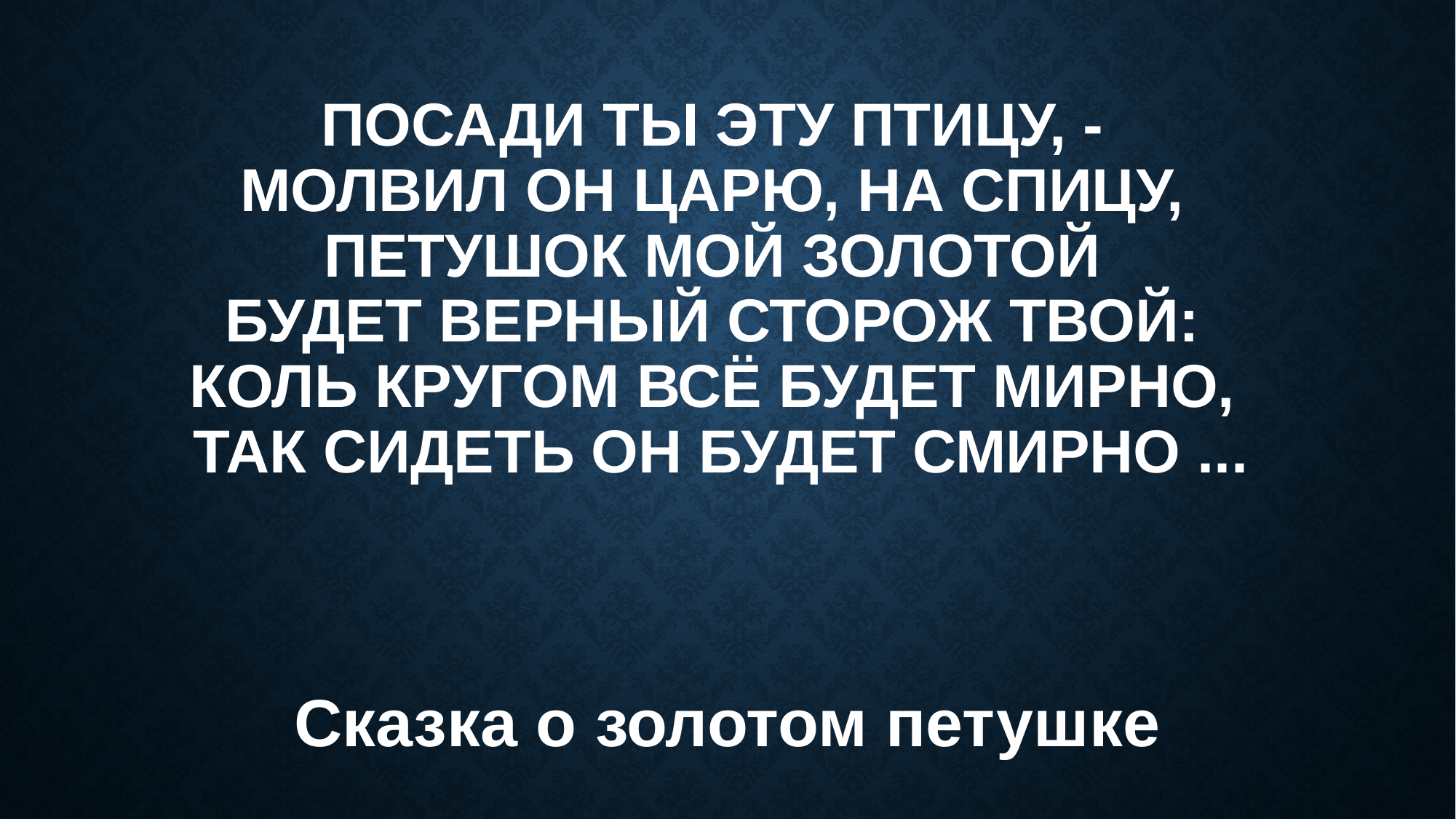

# Посади ты эту птицу, -  Молвил он царю, на спицу,  Петушок мой золотой  Будет верный сторож твой:  Коль кругом всё будет мирно,  Так сидеть он будет смирно ...
Сказка о золотом петушке